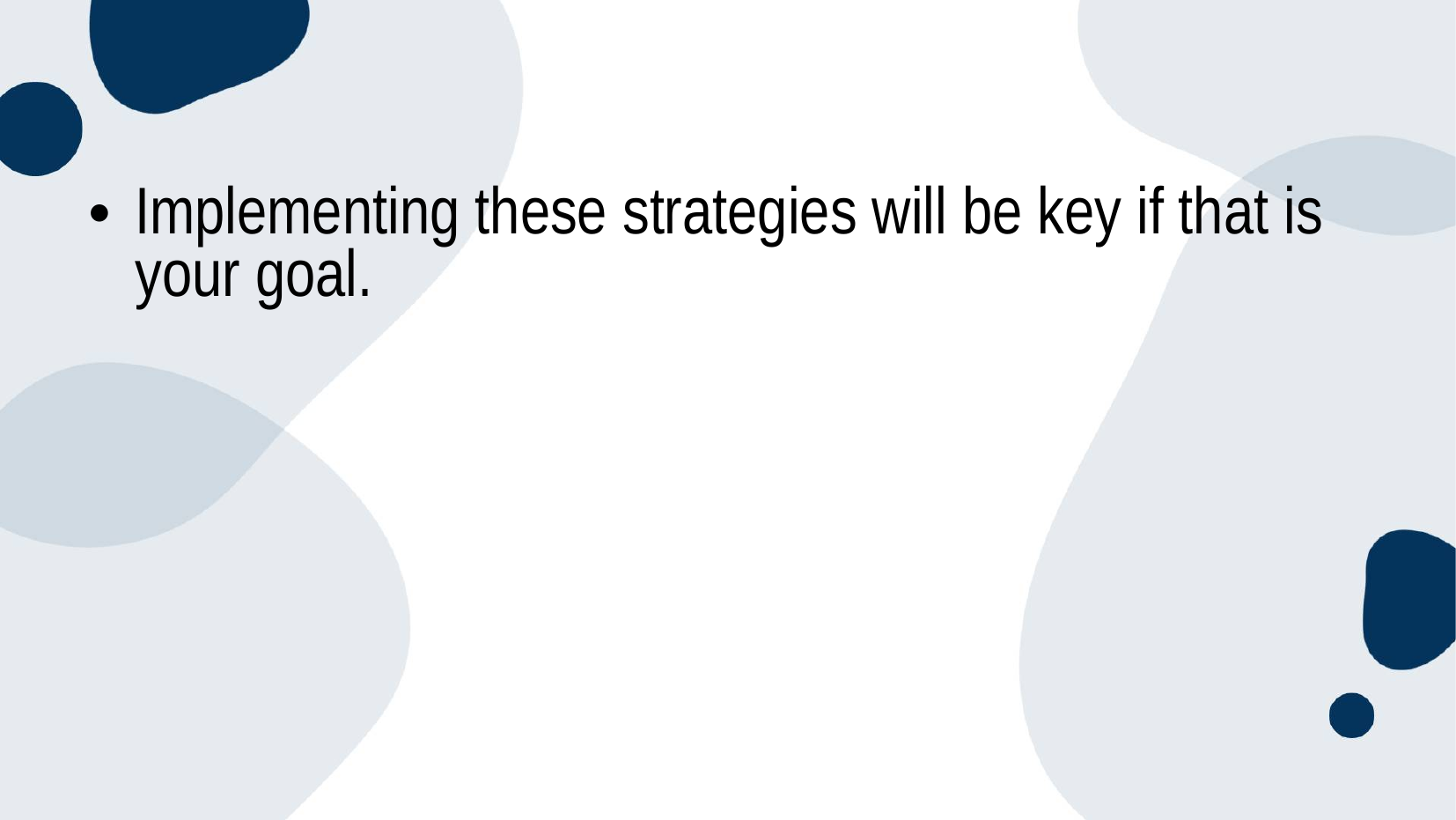

#
Implementing these strategies will be key if that is your goal.